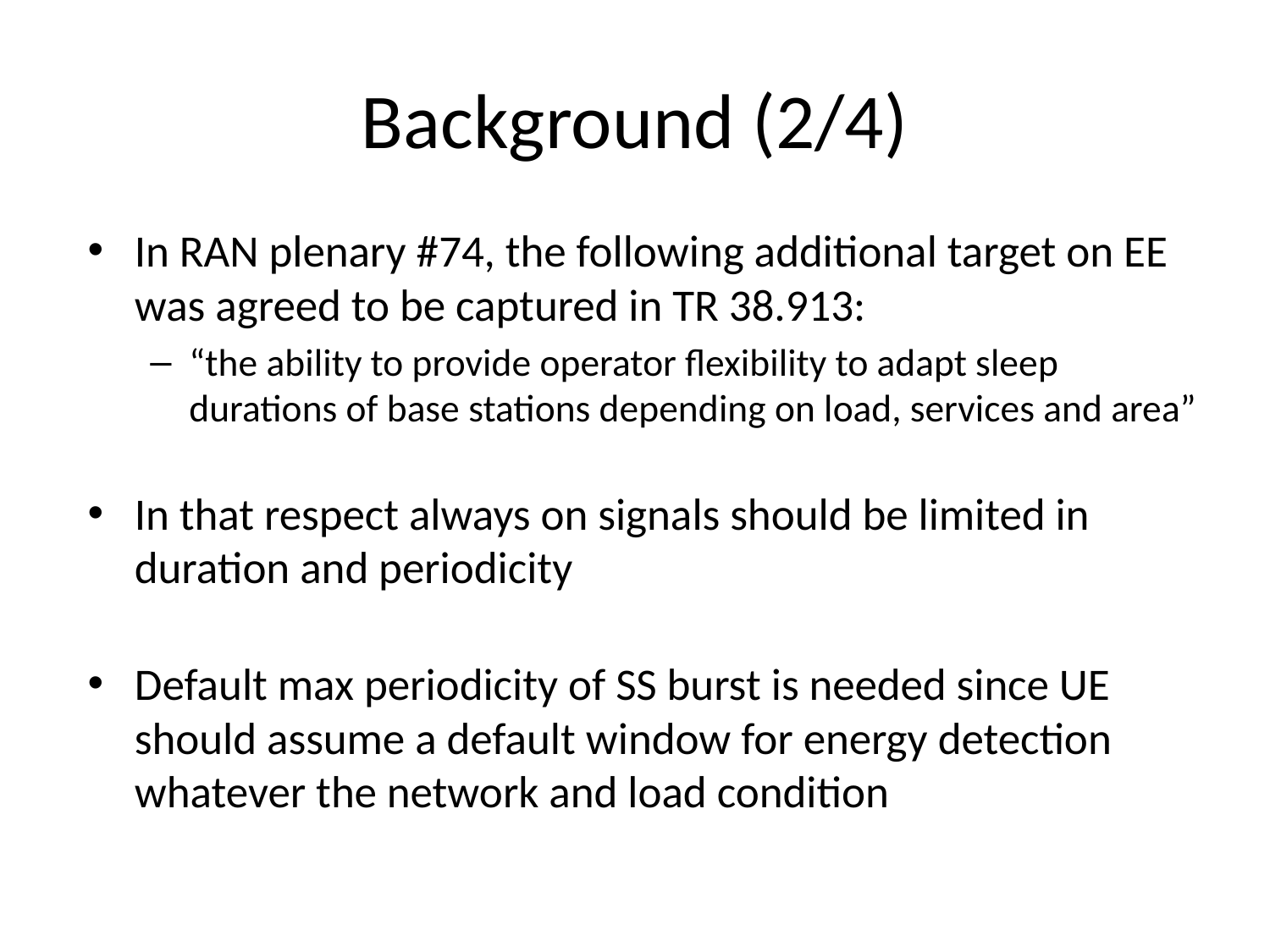

# Background (2/4)
In RAN plenary #74, the following additional target on EE was agreed to be captured in TR 38.913:
“the ability to provide operator flexibility to adapt sleep durations of base stations depending on load, services and area”
In that respect always on signals should be limited in duration and periodicity
Default max periodicity of SS burst is needed since UE should assume a default window for energy detection whatever the network and load condition